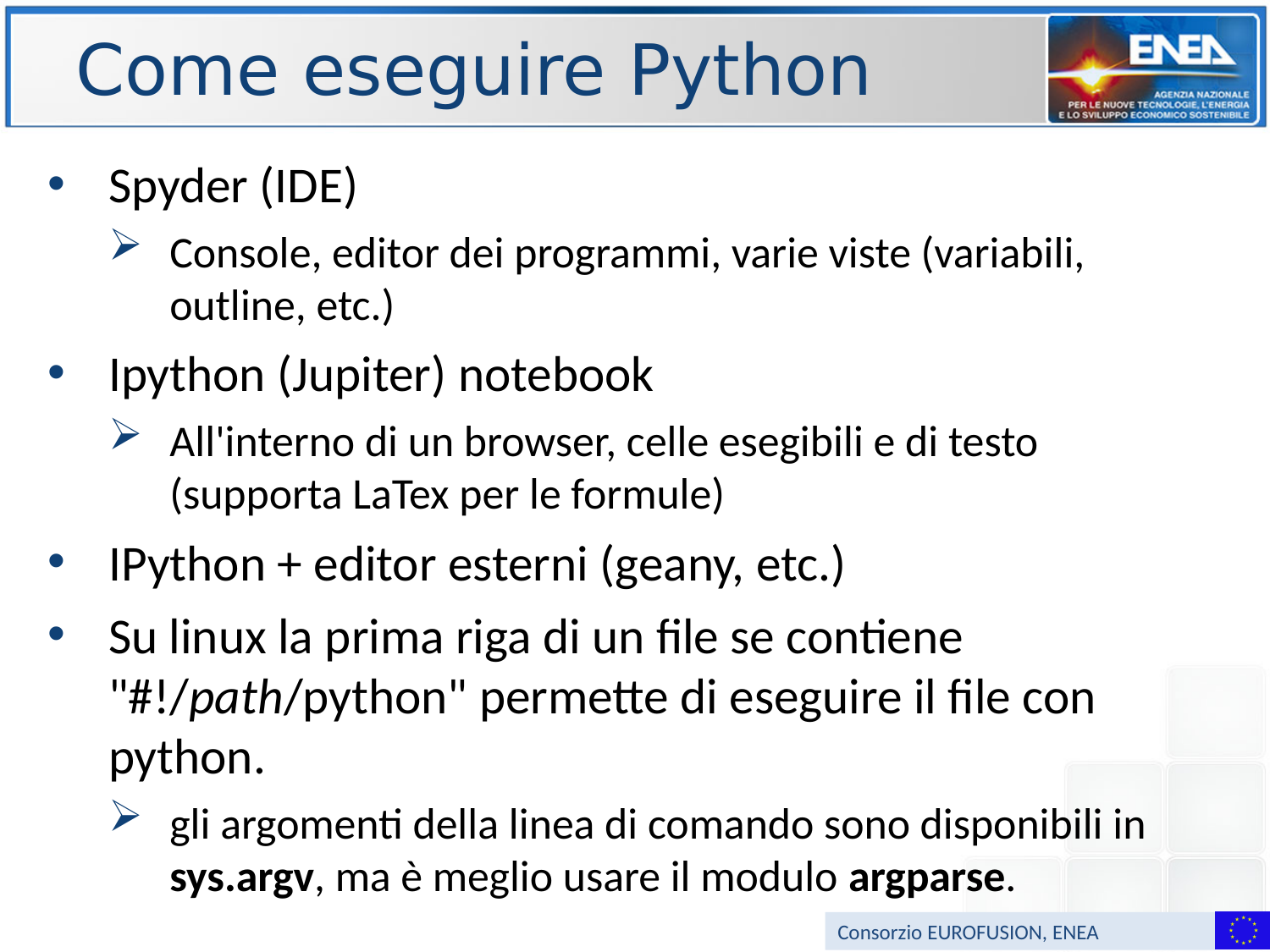

# Come eseguire Python
Spyder (IDE)
Console, editor dei programmi, varie viste (variabili, outline, etc.)
Ipython (Jupiter) notebook
All'interno di un browser, celle esegibili e di testo (supporta LaTex per le formule)
IPython + editor esterni (geany, etc.)
Su linux la prima riga di un file se contiene "#!/path/python" permette di eseguire il file con python.
gli argomenti della linea di comando sono disponibili in sys.argv, ma è meglio usare il modulo argparse.